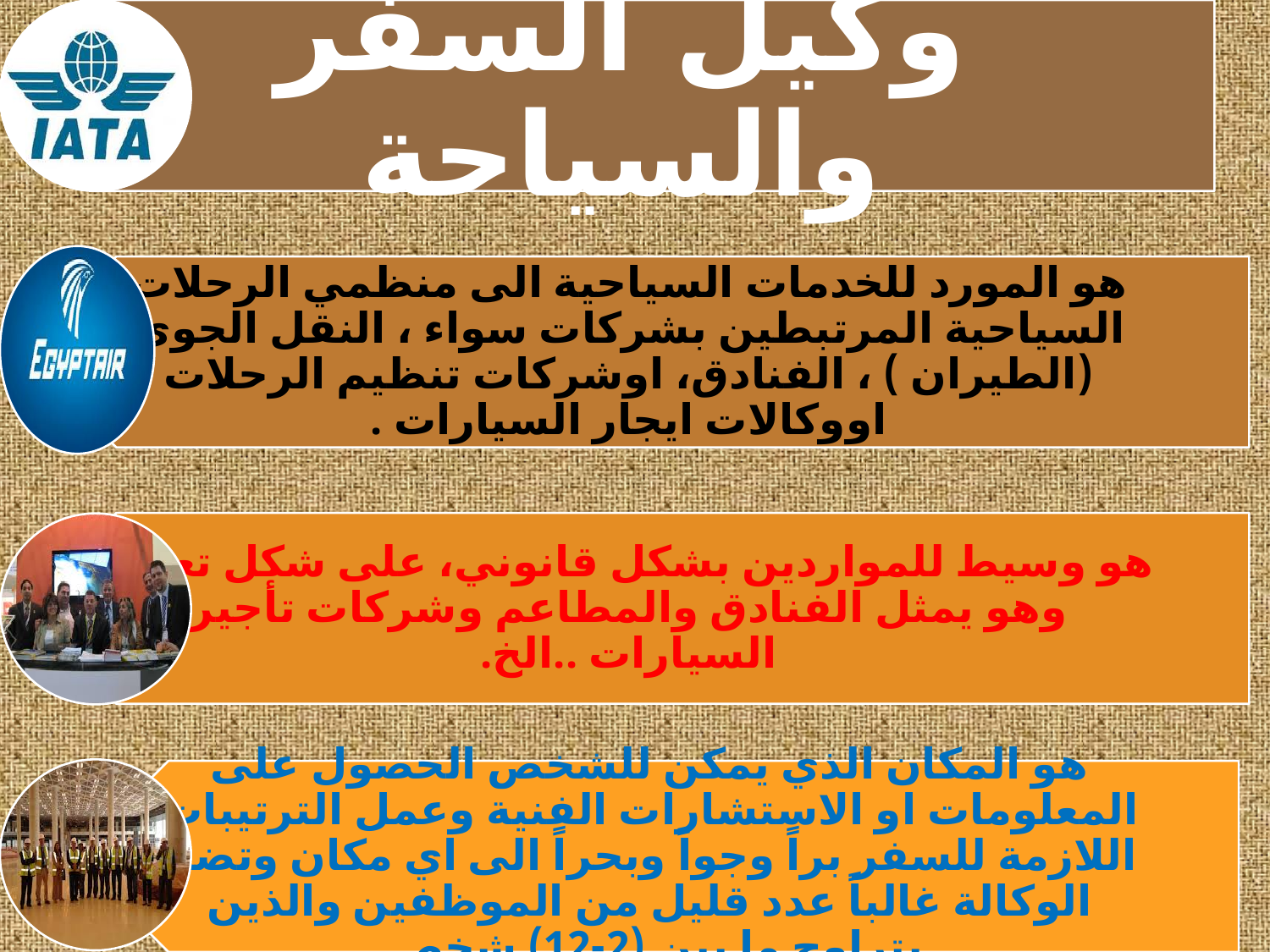

وكيل السفر والسياحة
هو المورد للخدمات السياحية الى منظمي الرحلات السياحية المرتبطين بشركات سواء ، النقل الجوي (الطيران ) ، الفنادق، اوشركات تنظيم الرحلات اووكالات ايجار السيارات .
هو وسيط للمواردين بشكل قانوني، على شكل تعاقد وهو يمثل الفنادق والمطاعم وشركات تأجير السيارات ..الخ.
هو المكان الذي يمكن للشخص الحصول على المعلومات او الاستشارات الفنية وعمل الترتيبات اللازمة للسفر براً وجواً وبحراً الى اي مكان وتضم الوكالة غالباً عدد قليل من الموظفين والذين يتراوح ما بين (2-12) شخص